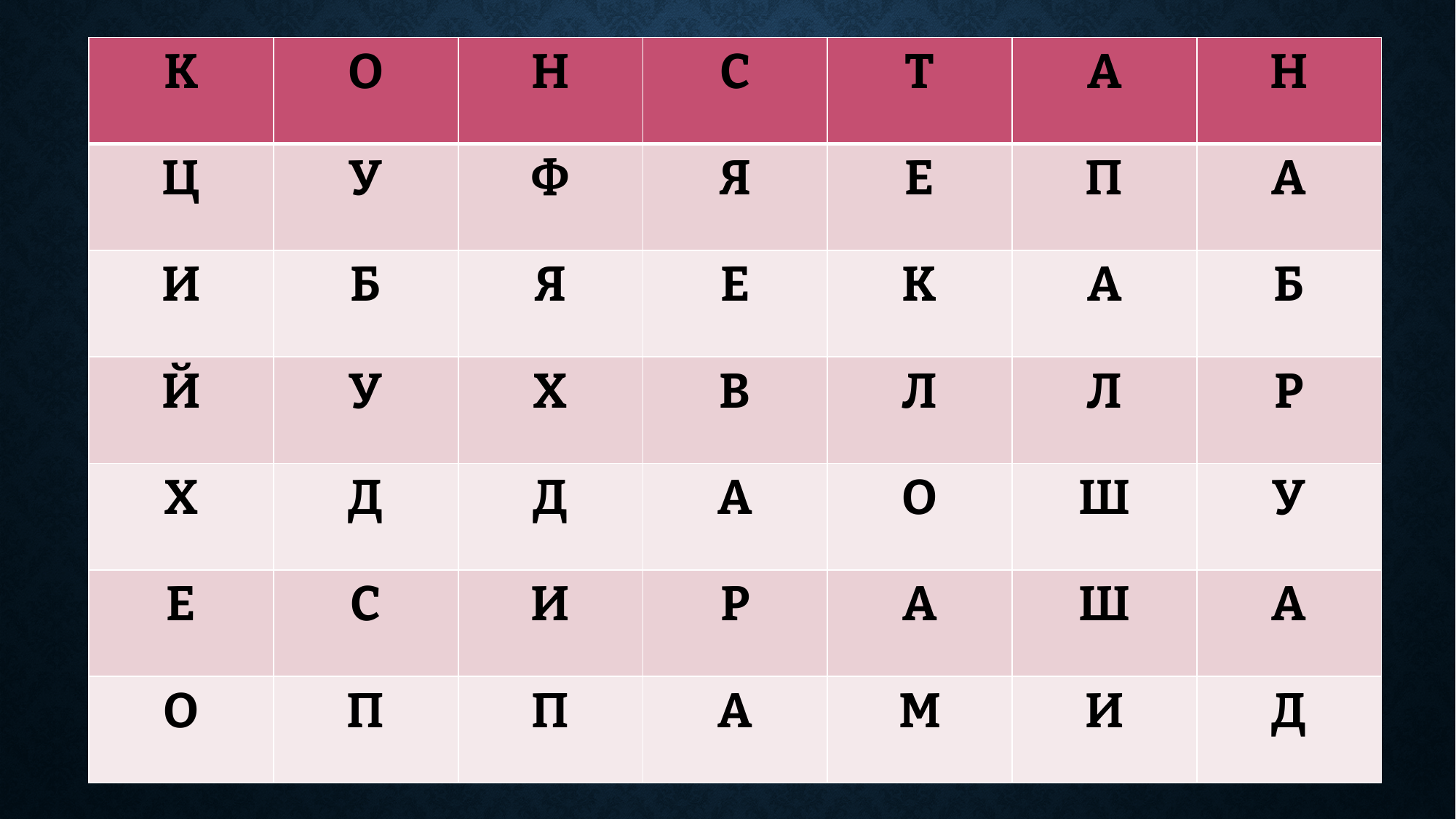

| К | О | Н | С | Т | А | Н |
| --- | --- | --- | --- | --- | --- | --- |
| Ц | У | Ф | Я | Е | П | А |
| И | Б | Я | Е | К | А | Б |
| Й | У | Х | В | Л | Л | Р |
| Х | Д | Д | А | О | Ш | У |
| Е | С | И | Р | А | Ш | А |
| О | П | П | А | М | И | Д |